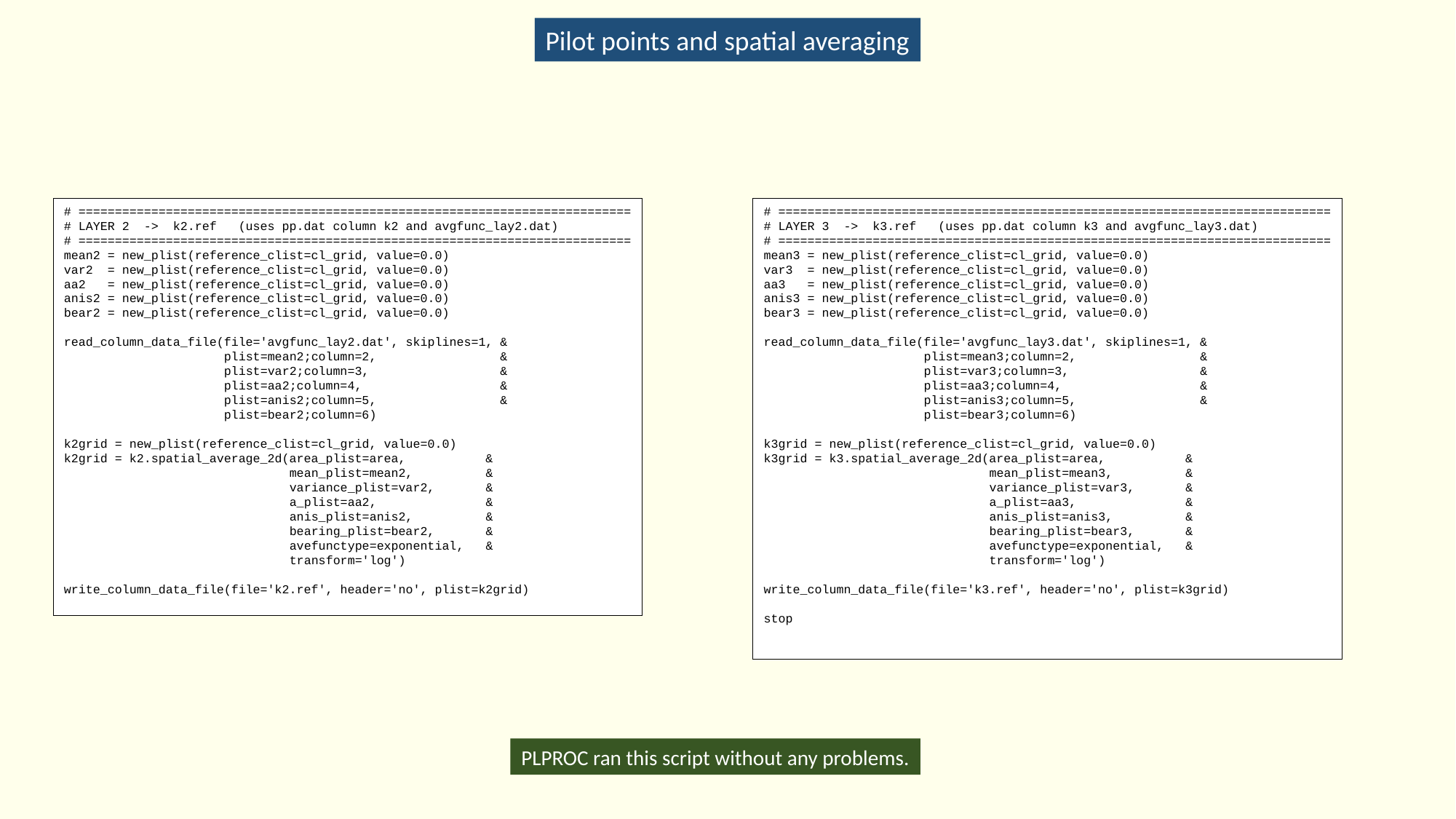

Pilot points and spatial averaging
# ============================================================================
# LAYER 2  ->  k2.ref   (uses pp.dat column k2 and avgfunc_lay2.dat)
# ============================================================================
mean2 = new_plist(reference_clist=cl_grid, value=0.0)
var2  = new_plist(reference_clist=cl_grid, value=0.0)
aa2   = new_plist(reference_clist=cl_grid, value=0.0)
anis2 = new_plist(reference_clist=cl_grid, value=0.0)
bear2 = new_plist(reference_clist=cl_grid, value=0.0)

read_column_data_file(file='avgfunc_lay2.dat', skiplines=1, &
                      plist=mean2;column=2,                 &
                      plist=var2;column=3,                  &
                      plist=aa2;column=4,                   &
                      plist=anis2;column=5,                 &
                      plist=bear2;column=6)

k2grid = new_plist(reference_clist=cl_grid, value=0.0)
k2grid = k2.spatial_average_2d(area_plist=area,           &
                               mean_plist=mean2,          &
                               variance_plist=var2,       &
                               a_plist=aa2,               &
                               anis_plist=anis2,          &
                               bearing_plist=bear2,       &
                               avefunctype=exponential,   &
                               transform='log')

write_column_data_file(file='k2.ref', header='no', plist=k2grid)

# ============================================================================
# LAYER 3  ->  k3.ref   (uses pp.dat column k3 and avgfunc_lay3.dat)
# ============================================================================
mean3 = new_plist(reference_clist=cl_grid, value=0.0)
var3  = new_plist(reference_clist=cl_grid, value=0.0)
aa3   = new_plist(reference_clist=cl_grid, value=0.0)
anis3 = new_plist(reference_clist=cl_grid, value=0.0)
bear3 = new_plist(reference_clist=cl_grid, value=0.0)

read_column_data_file(file='avgfunc_lay3.dat', skiplines=1, &
                      plist=mean3;column=2,                 &
                      plist=var3;column=3,                  &
                      plist=aa3;column=4,                   &
                      plist=anis3;column=5,                 &
                      plist=bear3;column=6)

k3grid = new_plist(reference_clist=cl_grid, value=0.0)
k3grid = k3.spatial_average_2d(area_plist=area,           &
                               mean_plist=mean3,          &
                               variance_plist=var3,       &
                               a_plist=aa3,               &
                               anis_plist=anis3,          &
                               bearing_plist=bear3,       &
                               avefunctype=exponential,   &
                               transform='log')

write_column_data_file(file='k3.ref', header='no', plist=k3grid)

stop

PLPROC ran this script without any problems.